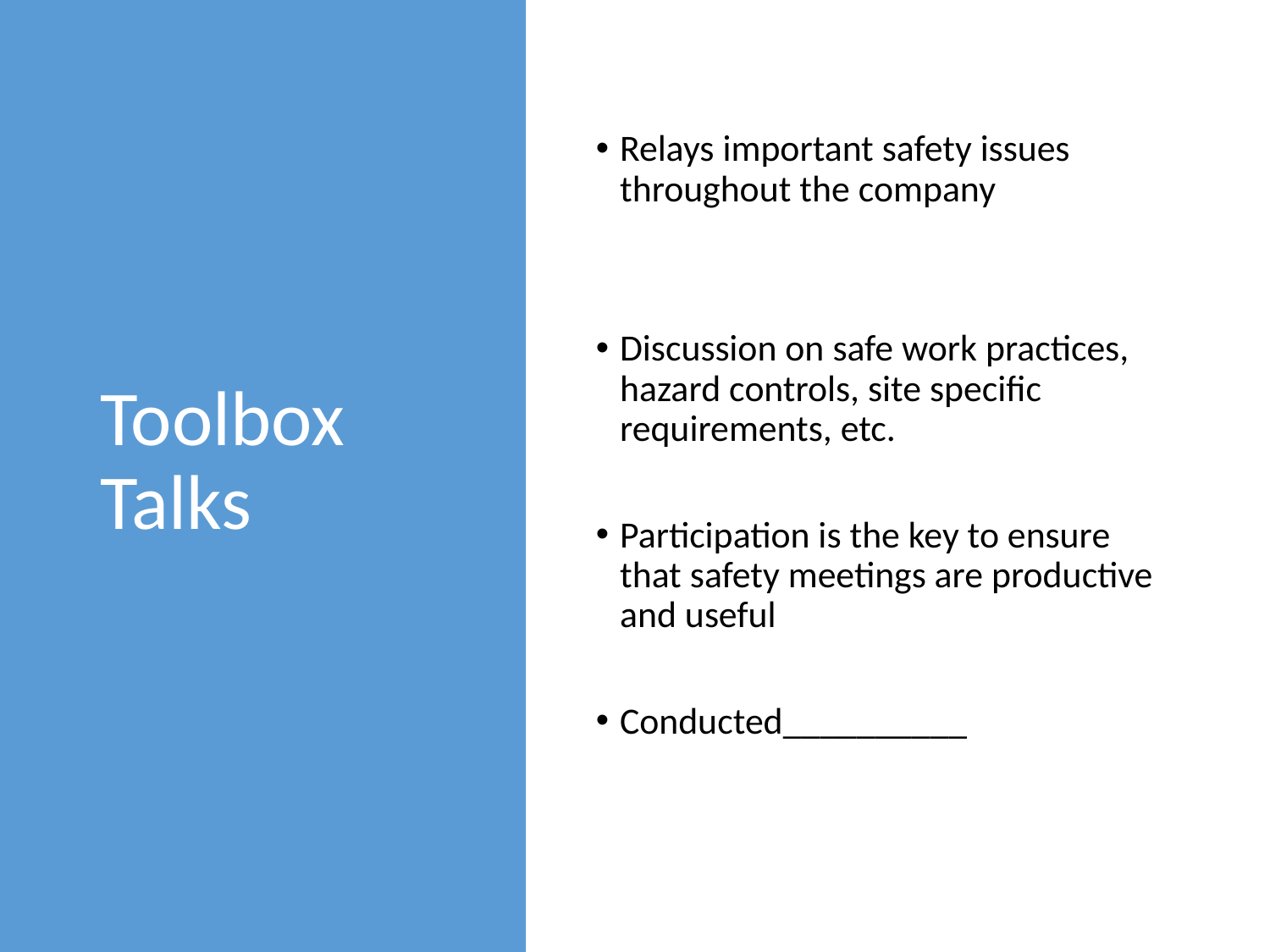

Toolbox Talks
Relays important safety issues throughout the company

Discussion on safe work practices, hazard controls, site specific requirements, etc.

Participation is the key to ensure that safety meetings are productive and useful

Conducted__________